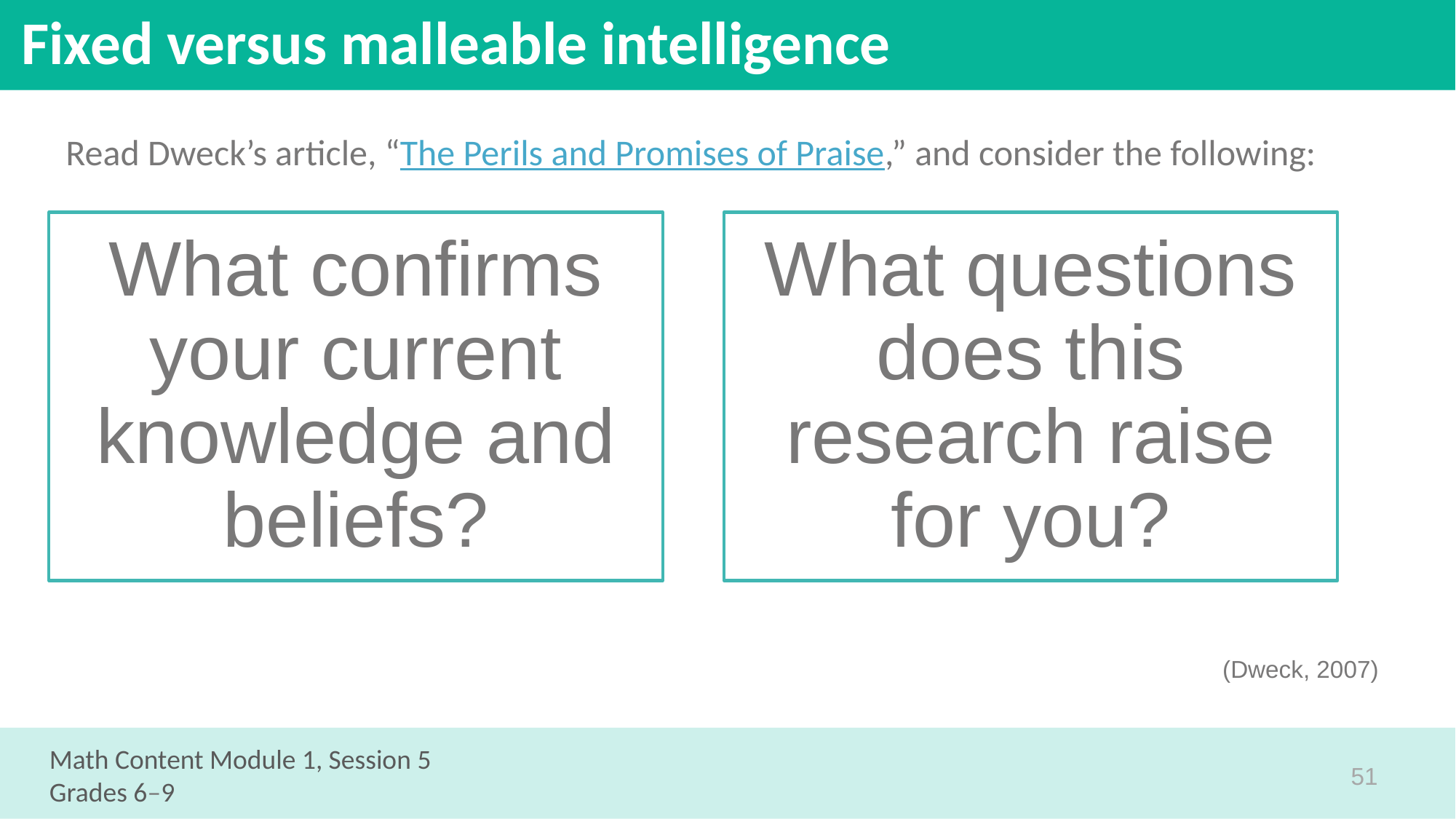

# Fixed versus malleable intelligence
Read Dweck’s article, “The Perils and Promises of Praise,” and consider the following:

What confirms your current knowledge and beliefs?
What questions does this research raise for you?
(Dweck, 2007)
Math Content Module 1, Session 5
Grades 6–9
51